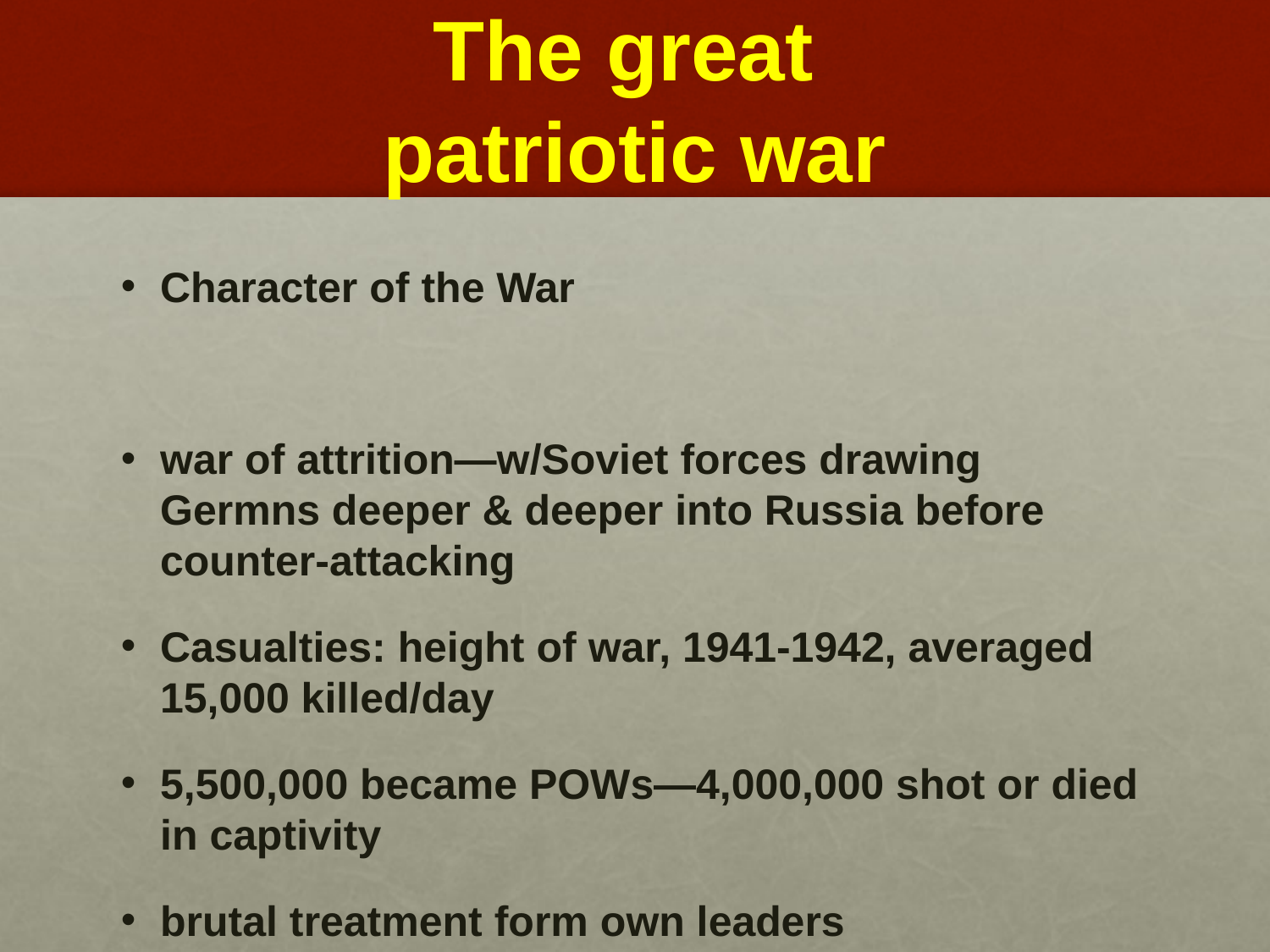

# The great patriotic war
Character of the War

war of attrition—w/Soviet forces drawing Germns deeper & deeper into Russia before counter-attacking
Casualties: height of war, 1941-1942, averaged 15,000 killed/day
5,500,000 became POWs—4,000,000 shot or died in captivity
brutal treatment form own leaders